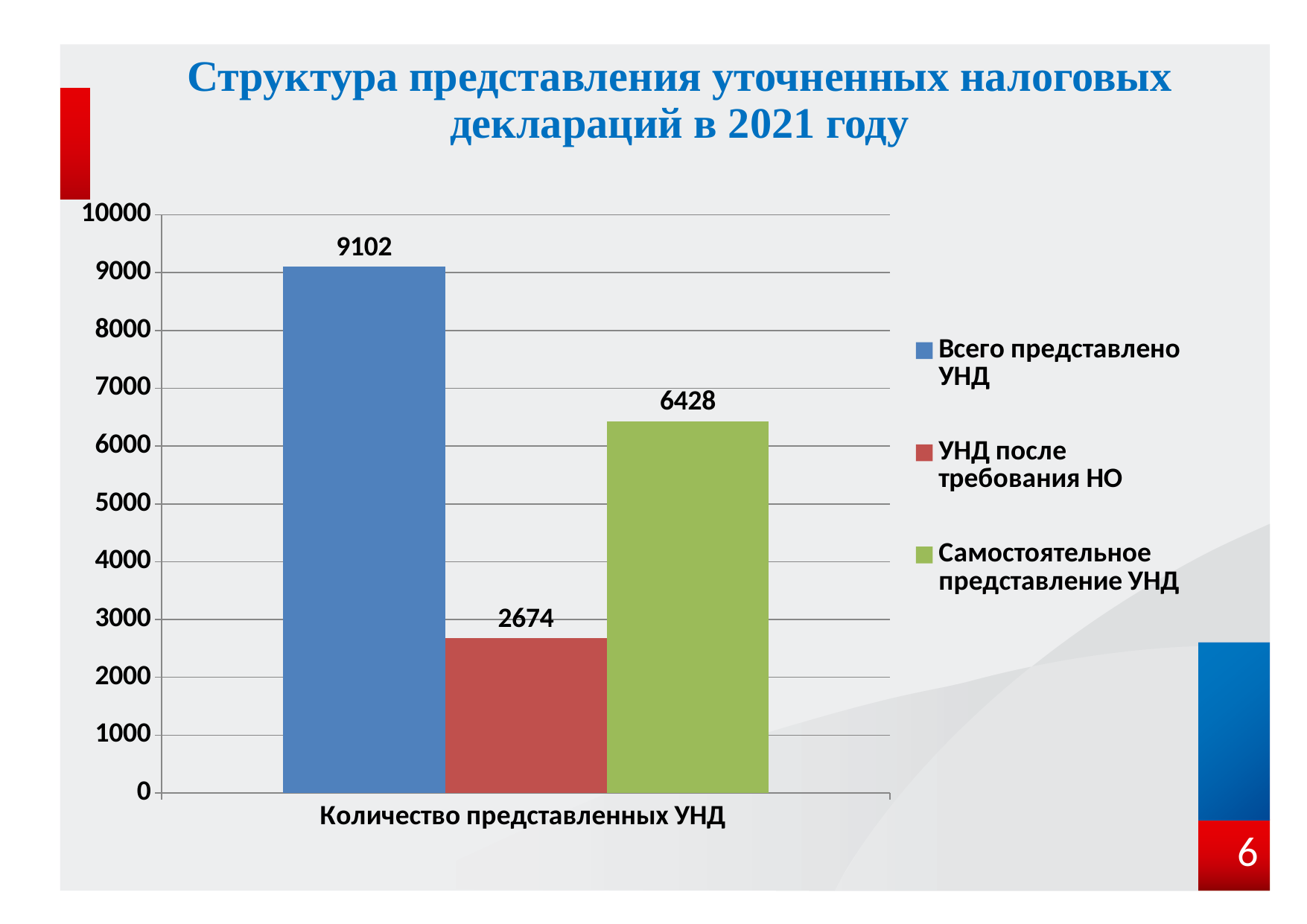

Структура представления уточненных налоговых деклараций в 2021 году

### Chart

| Category | Всего представлено УНД | УНД после требования НО | Самостоятельное представление УНД |
|---|---|---|---|
| Количество представленных УНД  | 9102.0 | 2674.0 | 6428.0 |
 6